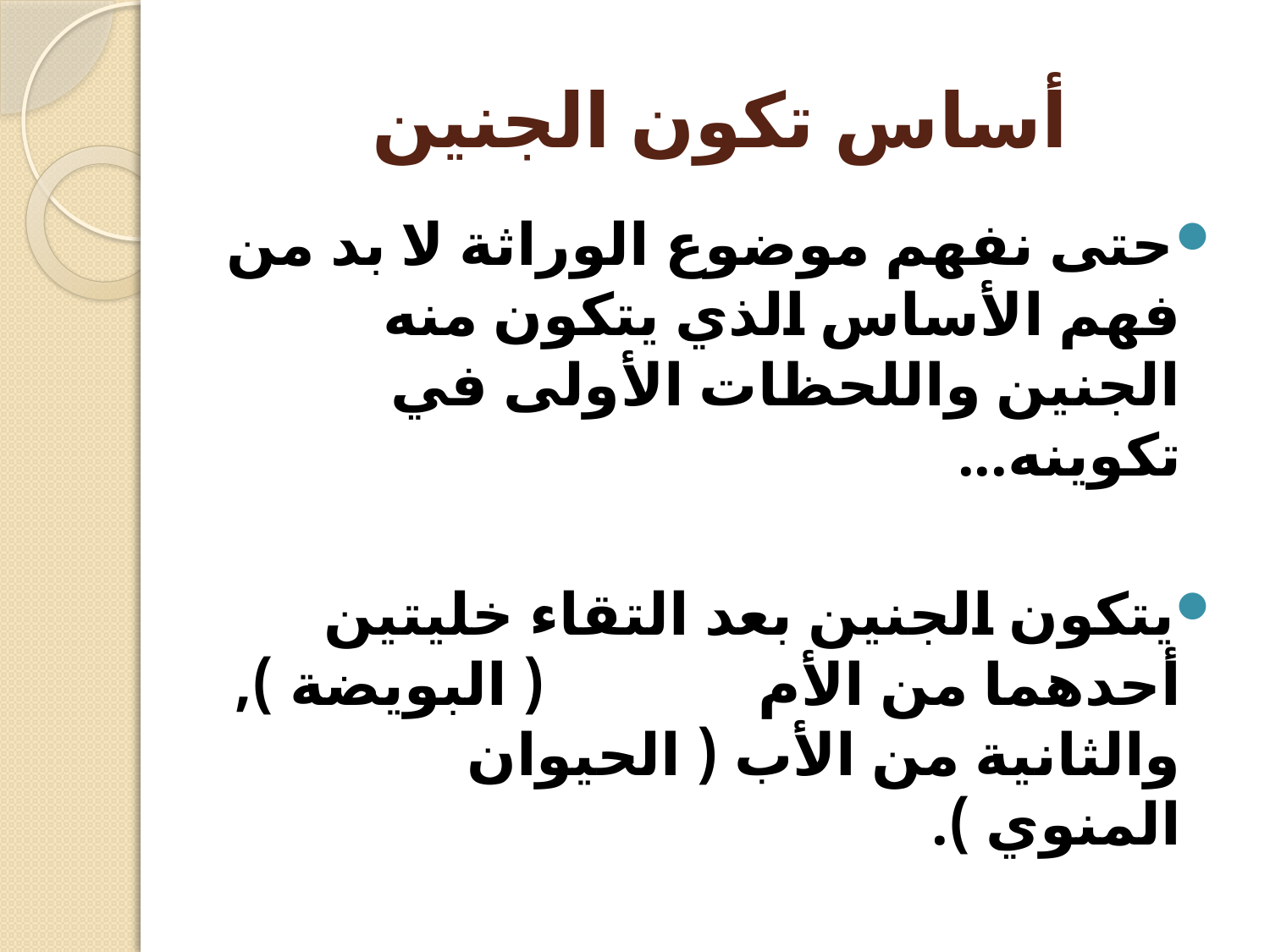

# أساس تكون الجنين
حتى نفهم موضوع الوراثة لا بد من فهم الأساس الذي يتكون منه الجنين واللحظات الأولى في تكوينه...

يتكون الجنين بعد التقاء خليتين أحدهما من الأم              ( البويضة ), والثانية من الأب ( الحيوان المنوي ).